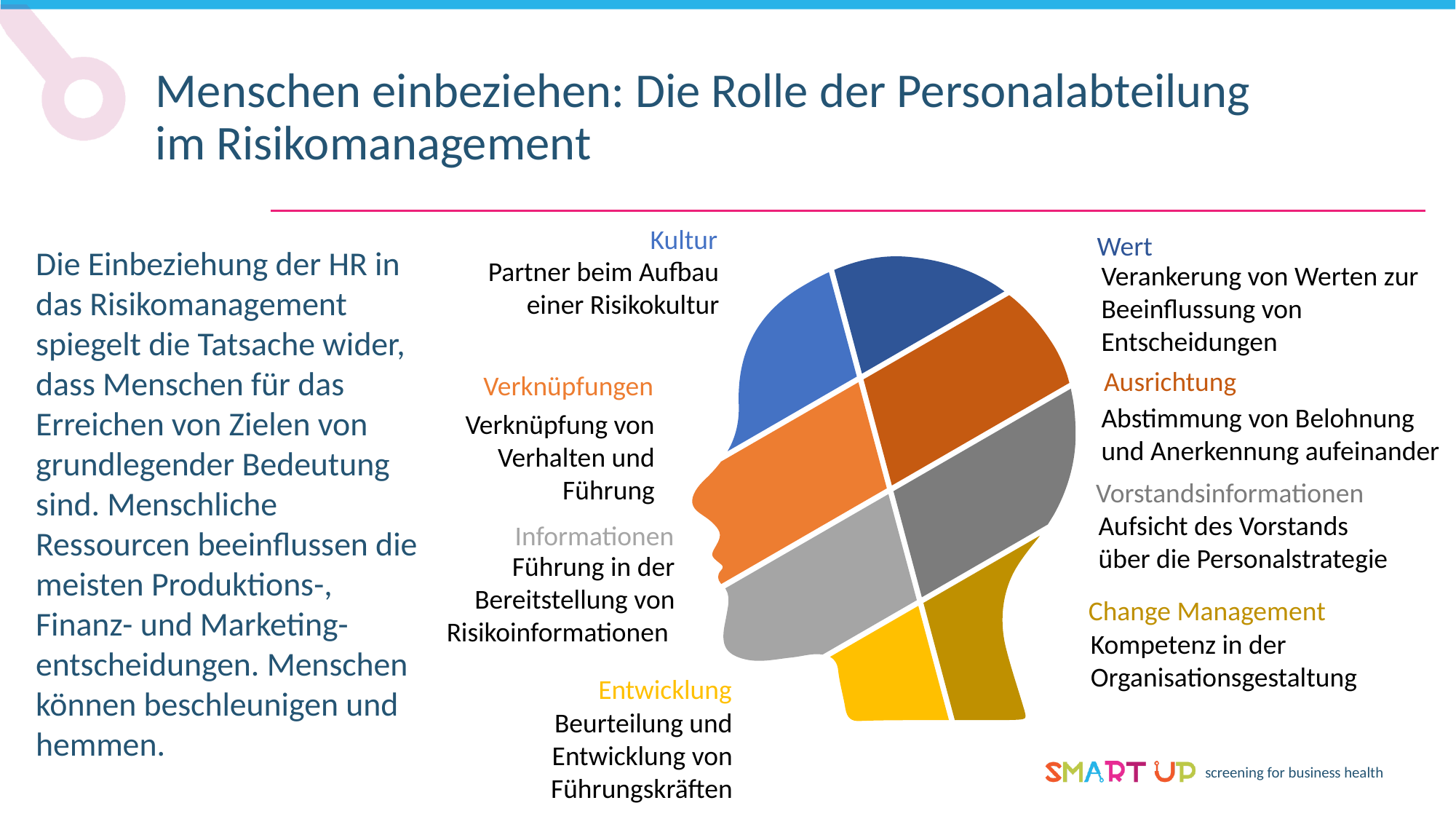

Menschen einbeziehen: Die Rolle der Personalabteilung im Risikomanagement
Kultur
Wert
Die Einbeziehung der HR in das Risikomanagement spiegelt die Tatsache wider, dass Menschen für das Erreichen von Zielen von grundlegender Bedeutung sind. Menschliche Ressourcen beeinflussen die meisten Produktions-, Finanz- und Marketing-entscheidungen. Menschen können beschleunigen und hemmen.
Partner beim Aufbau einer Risikokultur

Verankerung von Werten zur Beeinflussung von Entscheidungen

Ausrichtung
Verknüpfungen

Abstimmung von Belohnung und Anerkennung aufeinander
Verknüpfung von Verhalten und Führung
Vorstandsinformationen

Aufsicht des Vorstands über die Personalstrategie
Informationen

Führung in der Bereitstellung von Risikoinformationen
Change Management

Kompetenz in der Organisationsgestaltung
Entwicklung
Beurteilung und Entwicklung von Führungskräften